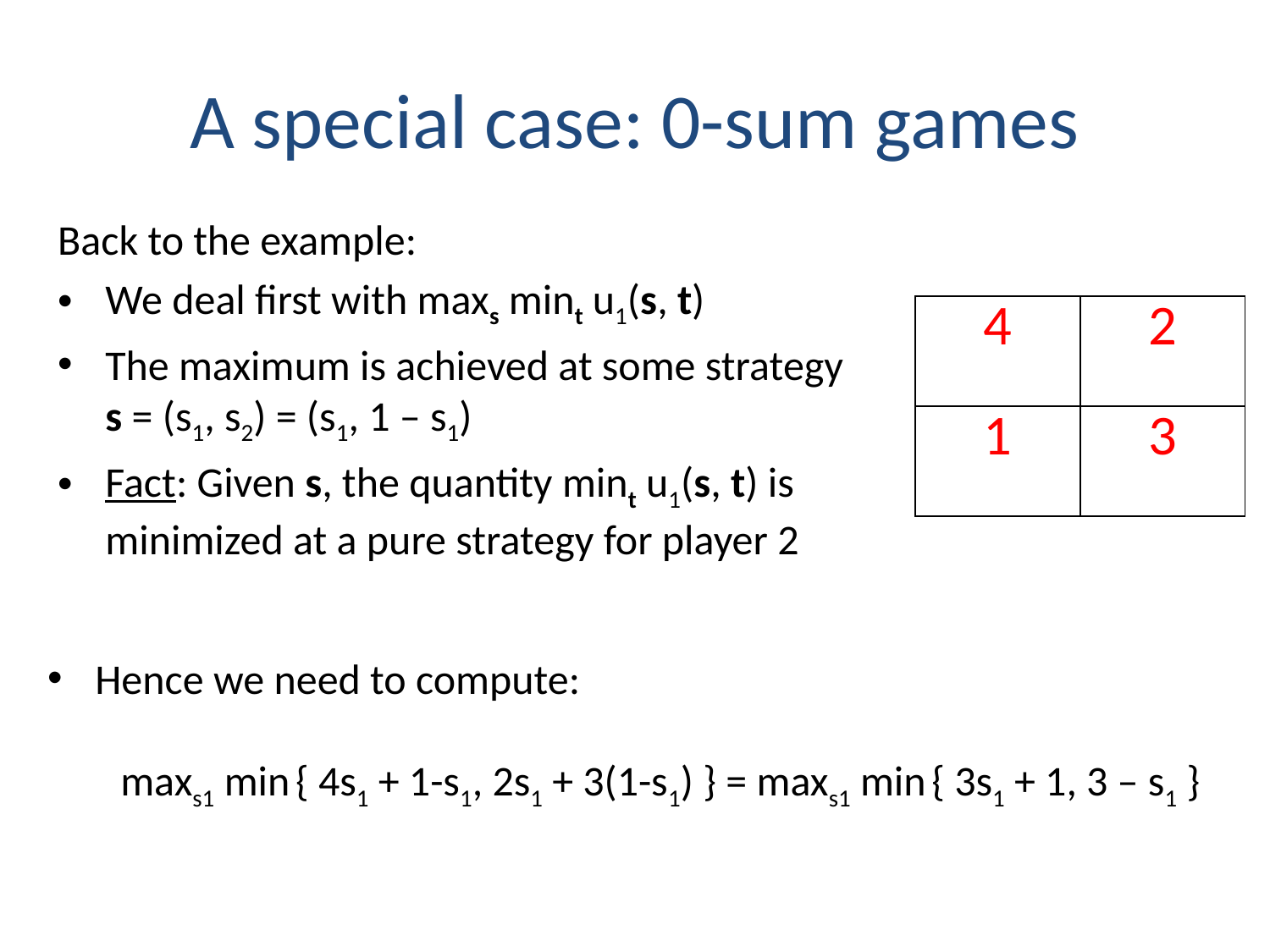

# A special case: 0-sum games
Back to the example:
We deal first with maxs mint u1(s, t)
The maximum is achieved at some strategy s = (s1, s2) = (s1, 1 – s1)
Fact: Given s, the quantity mint u1(s, t) is minimized at a pure strategy for player 2
| 4 | 2 |
| --- | --- |
| 1 | 3 |
Hence we need to compute:

 maxs1 min { 4s1 + 1-s1, 2s1 + 3(1-s1) } = maxs1 min { 3s1 + 1, 3 – s1 }